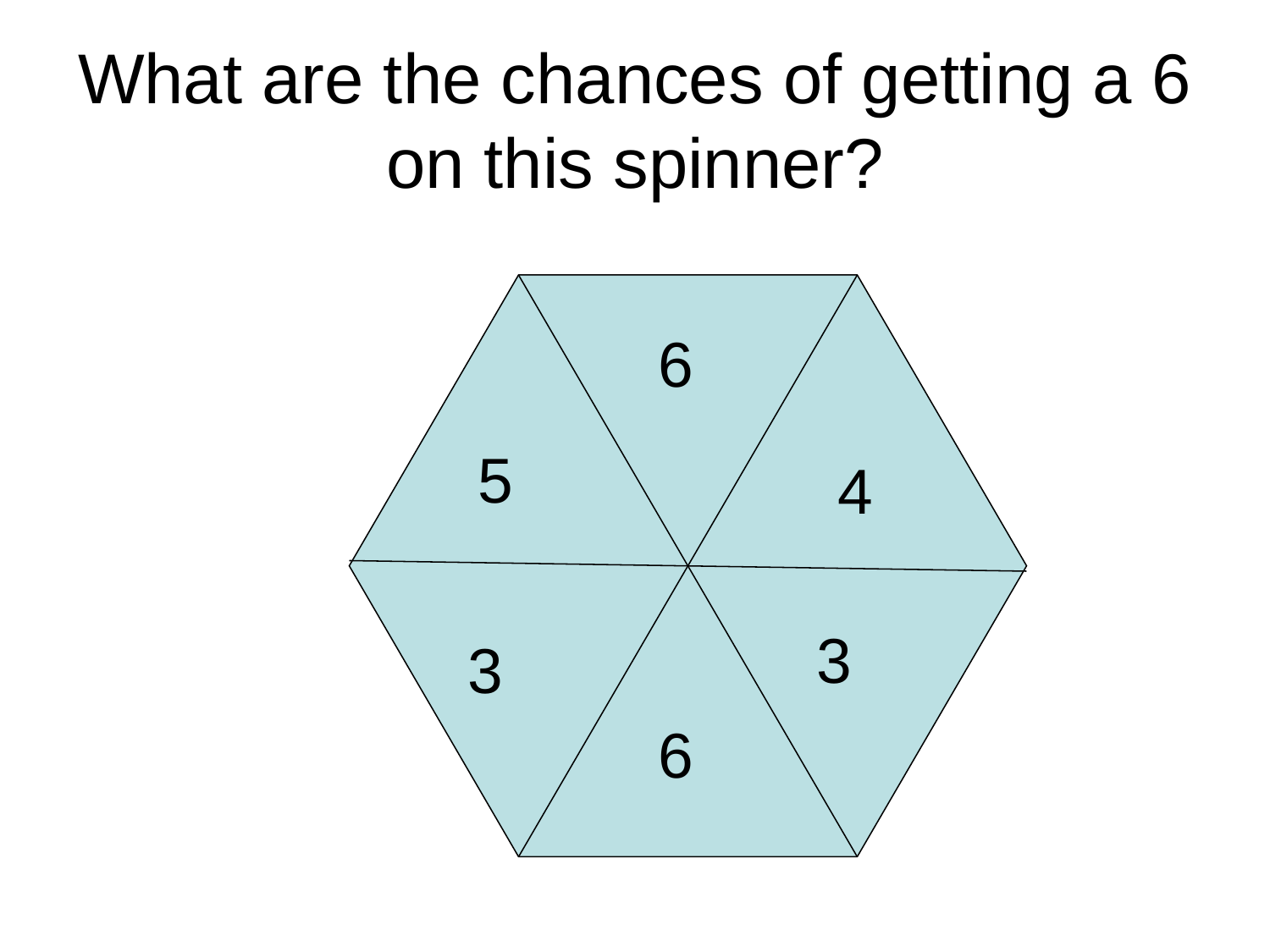

# What are the chances of getting a 6 on this spinner?

6
5
4

3
3
6